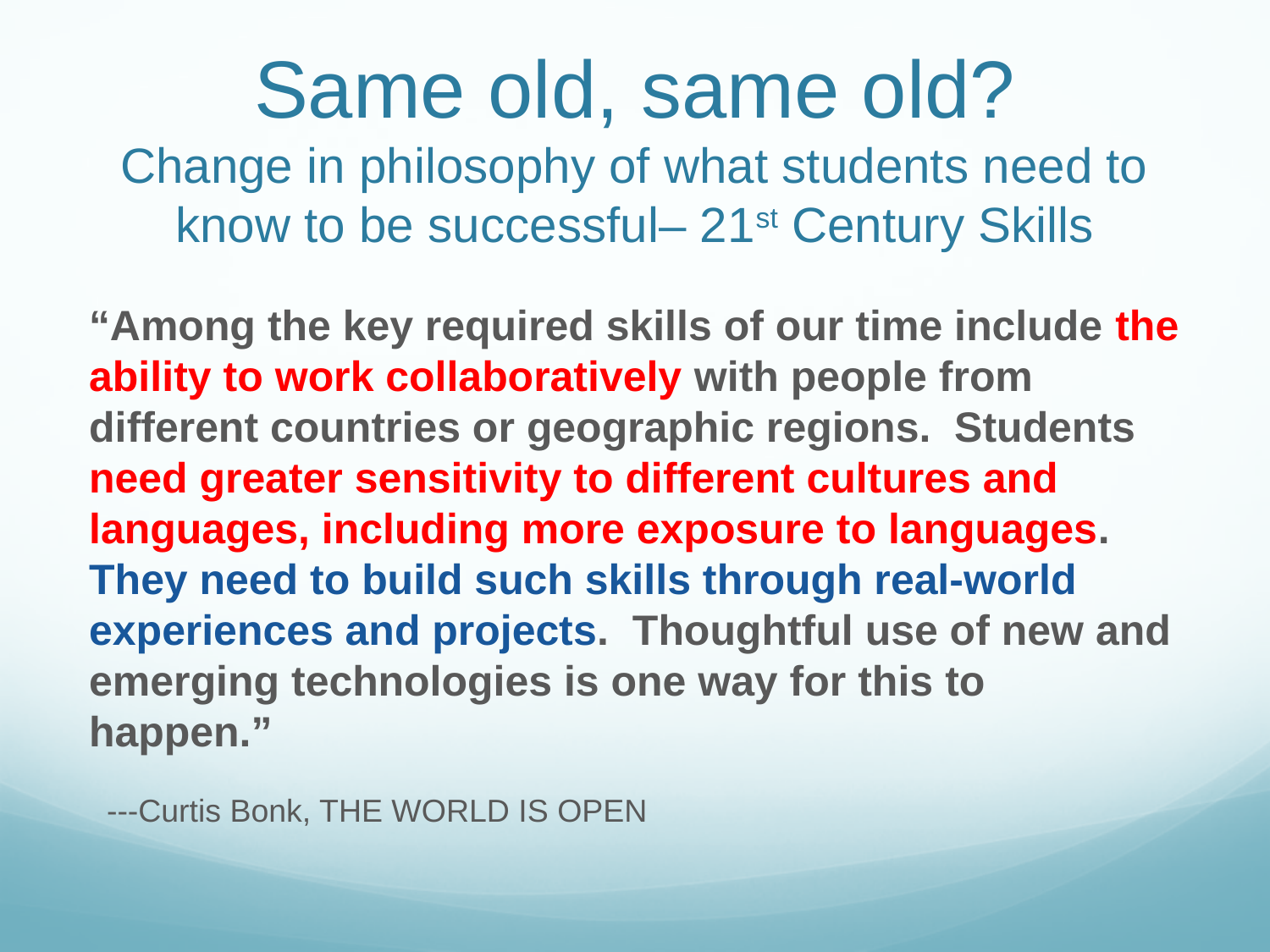

# Same old, same old? Change in philosophy of what students need to know to be successful– 21st Century Skills
“Among the key required skills of our time include the ability to work collaboratively with people from different countries or geographic regions.  Students need greater sensitivity to different cultures and languages, including more exposure to languages.  They need to build such skills through real-world experiences and projects.  Thoughtful use of new and emerging technologies is one way for this to happen.”
  ---Curtis Bonk, THE WORLD IS OPEN